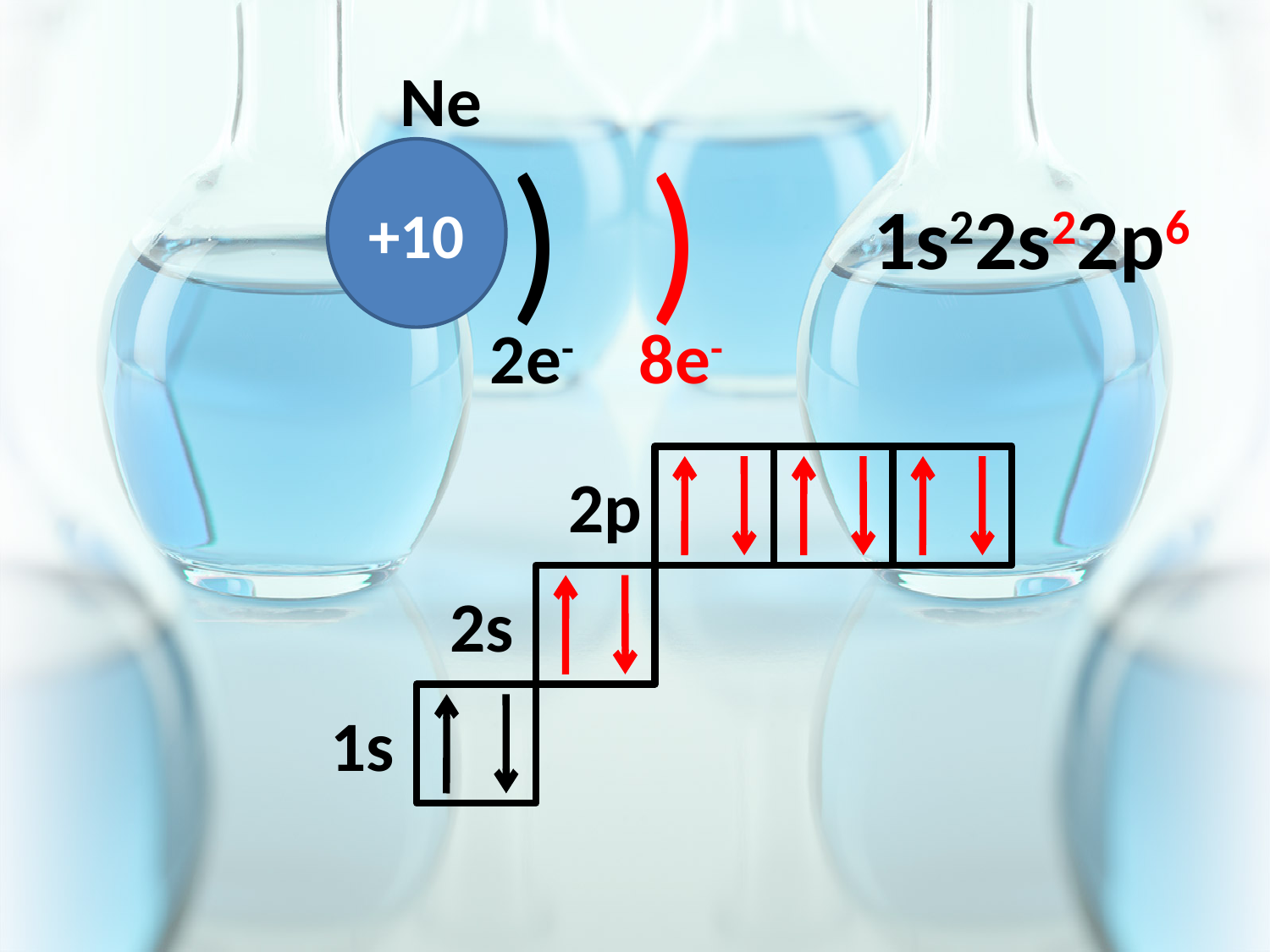

Ne
)
)
+10
1s22s22p6
2e-
8e-

2p

2s

1s